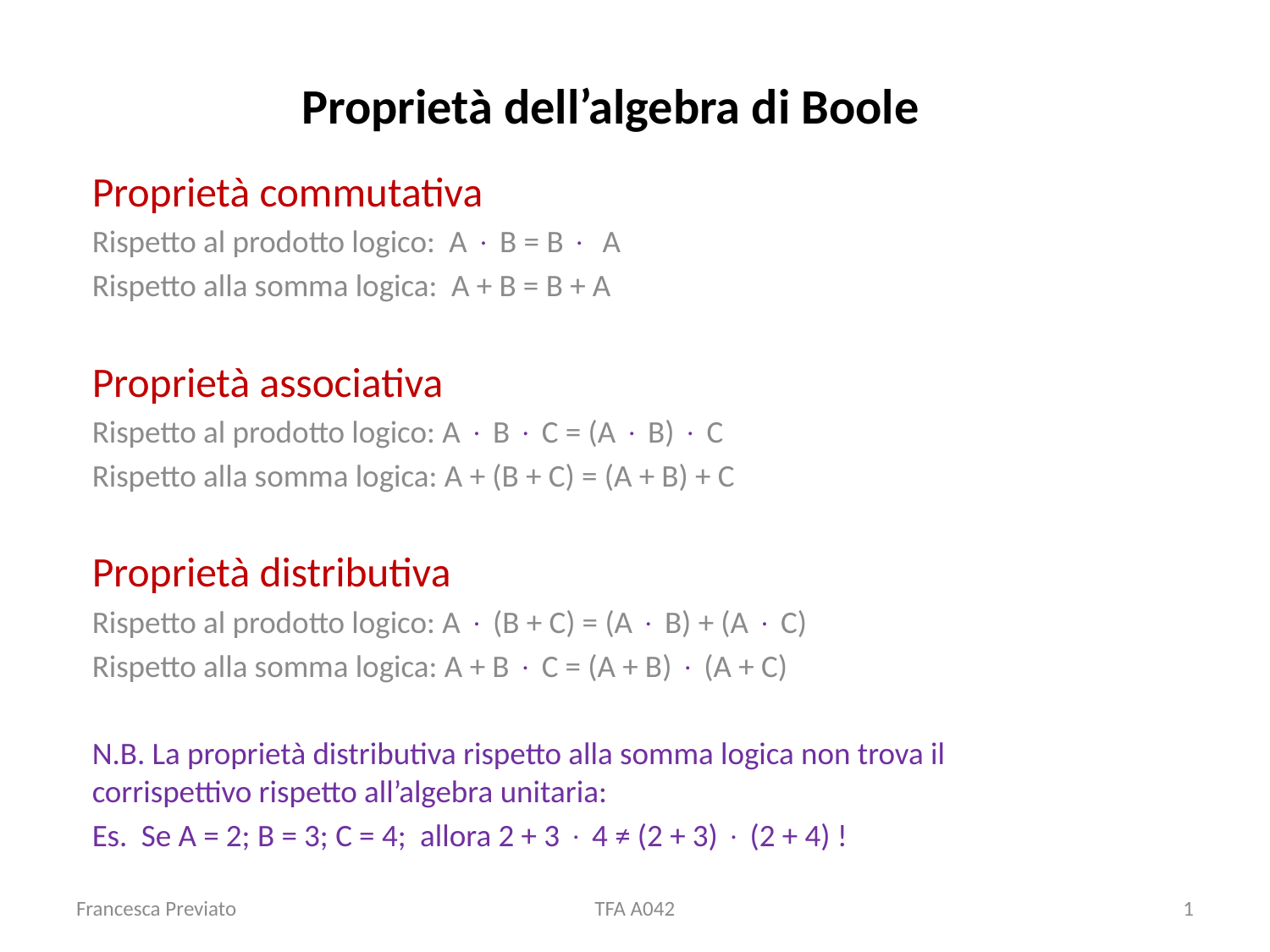

# Proprietà dell’algebra di Boole
Proprietà commutativa
Rispetto al prodotto logico:  A ⋅ B = B ⋅  A
Rispetto alla somma logica:  A + B = B + A

Proprietà associativa
Rispetto al prodotto logico: A ⋅ B ⋅ C = (A ⋅ B) ⋅ C
Rispetto alla somma logica: A + (B + C) = (A + B) + C

Proprietà distributiva
Rispetto al prodotto logico: A ⋅ (B + C) = (A ⋅ B) + (A ⋅ C)
Rispetto alla somma logica: A + B ⋅ C = (A + B) ⋅ (A + C)

N.B. La proprietà distributiva rispetto alla somma logica non trova il corrispettivo rispetto all’algebra unitaria:
Es.  Se A = 2; B = 3; C = 4;  allora 2 + 3 ⋅ 4 ≠ (2 + 3) ⋅ (2 + 4) !

Francesca Previato
TFA A042
1